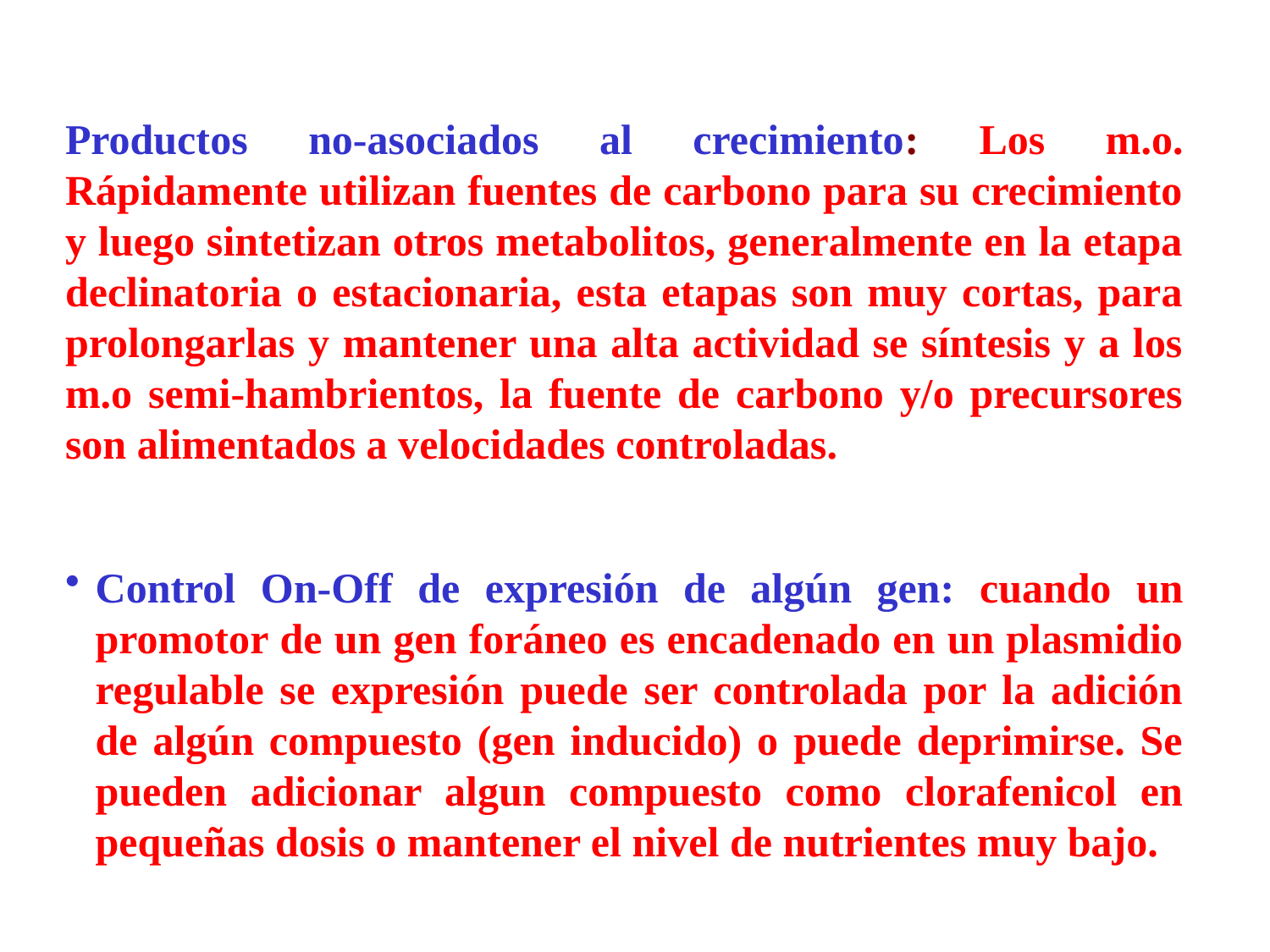

Productos no-asociados al crecimiento: Los m.o. Rápidamente utilizan fuentes de carbono para su crecimiento y luego sintetizan otros metabolitos, generalmente en la etapa declinatoria o estacionaria, esta etapas son muy cortas, para prolongarlas y mantener una alta actividad se síntesis y a los m.o semi-hambrientos, la fuente de carbono y/o precursores son alimentados a velocidades controladas.

Control On-Off de expresión de algún gen: cuando un promotor de un gen foráneo es encadenado en un plasmidio regulable se expresión puede ser controlada por la adición de algún compuesto (gen inducido) o puede deprimirse. Se pueden adicionar algun compuesto como clorafenicol en pequeñas dosis o mantener el nivel de nutrientes muy bajo.